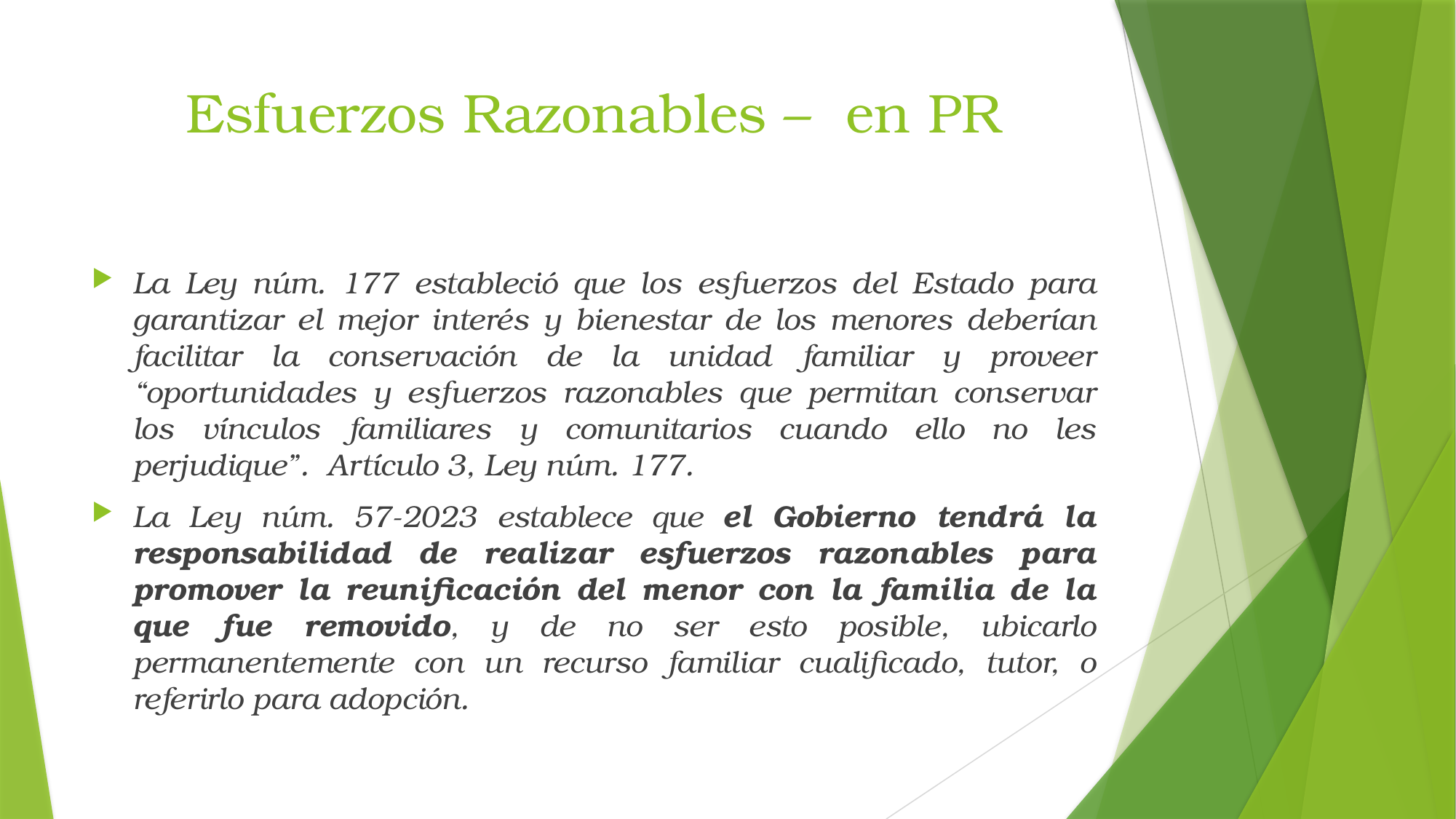

# Esfuerzos Razonables –  en PR
La Ley núm. 177 estableció que los esfuerzos del Estado para garantizar el mejor interés y bienestar de los menores deberían facilitar la conservación de la unidad familiar y proveer “oportunidades y esfuerzos razonables que permitan conservar los vínculos familiares y comunitarios cuando ello no les perjudique”.  Artículo 3, Ley núm. 177.
La Ley núm. 57-2023 establece que el Gobierno tendrá la responsabilidad de realizar esfuerzos razonables para promover la reunificación del menor con la familia de la que fue removido, y de no ser esto posible, ubicarlo permanentemente con un recurso familiar cualificado, tutor, o referirlo para adopción.